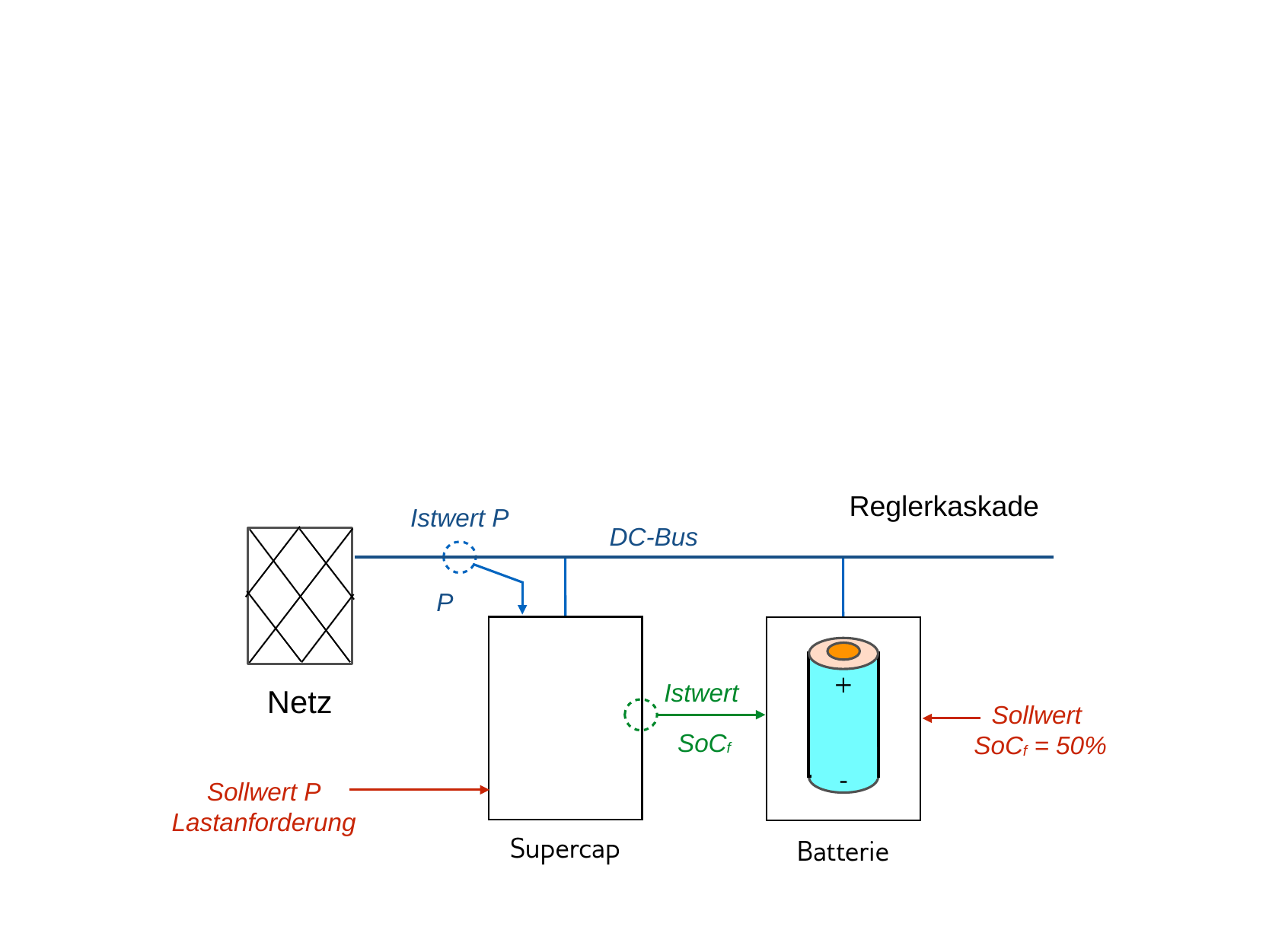

Reglerkaskade
Istwert P
DC-Bus

P

+

-

Istwert
Netz
Sollwert
SoCf = 50%

SoCf
Sollwert P
Lastanforderung

Supercap
Batterie